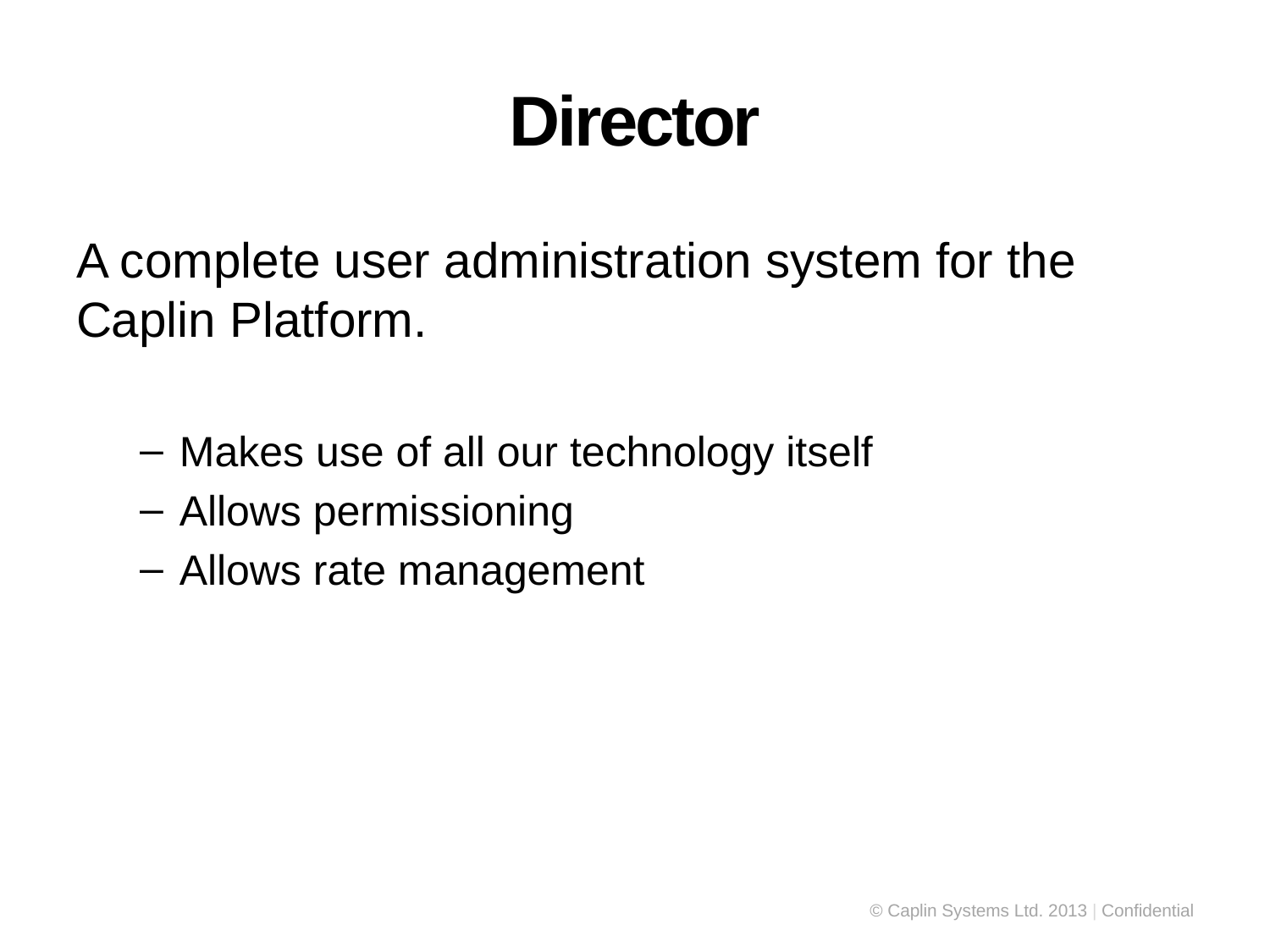

# Director
A complete user administration system for the Caplin Platform.

Makes use of all our technology itself
Allows permissioning
Allows rate management